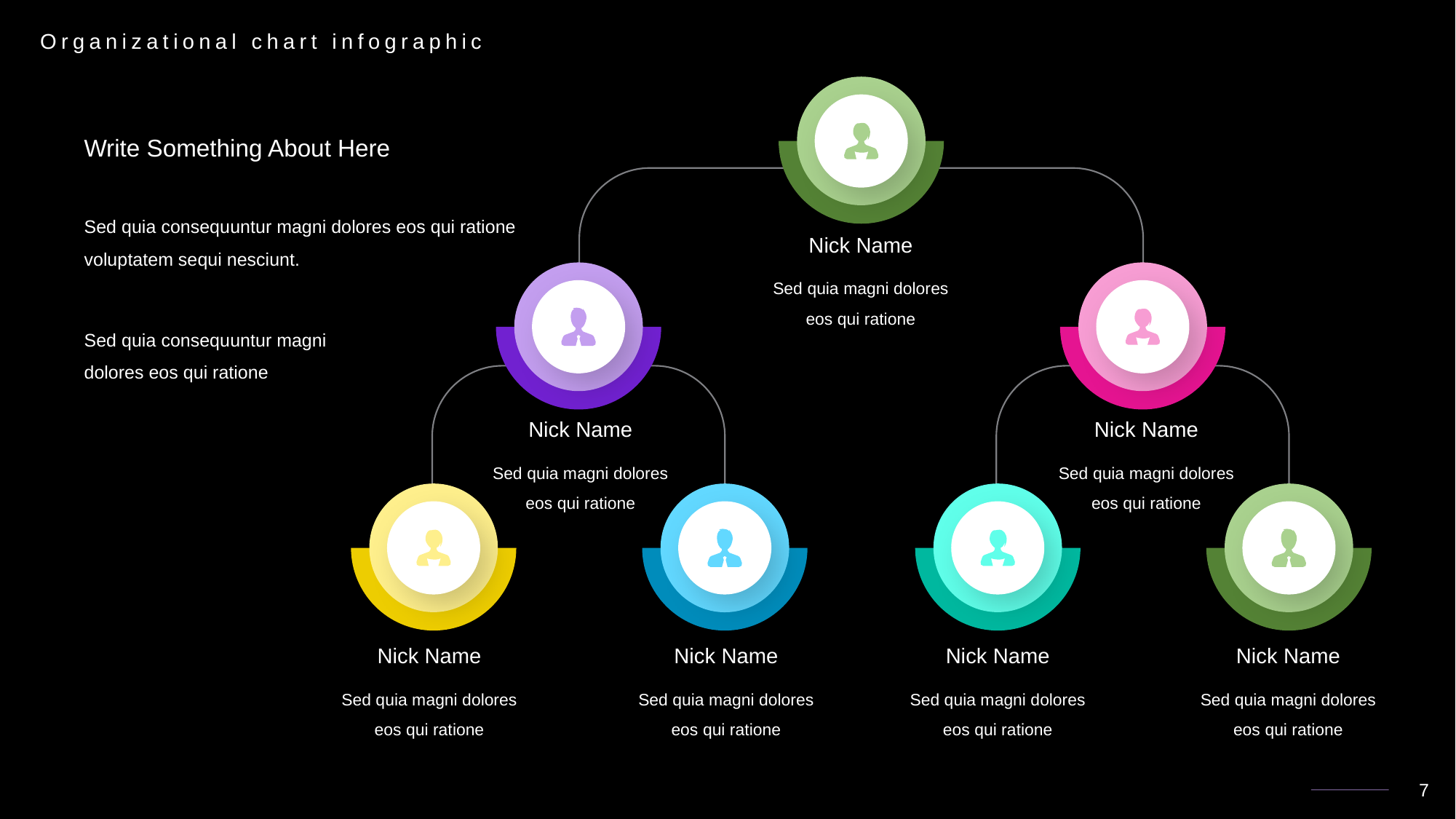

Write Something About Here

Sed quia consequuntur magni dolores eos qui ratione voluptatem sequi nesciunt.
Nick Name

Sed quia magni dolores eos qui ratione

Sed quia consequuntur magni dolores eos qui ratione

Nick Name
Nick Name
Sed quia magni dolores eos qui ratione
Sed quia magni dolores eos qui ratione

Nick Name
Nick Name
Nick Name
Nick Name
Sed quia magni dolores eos qui ratione
Sed quia magni dolores eos qui ratione
Sed quia magni dolores eos qui ratione
Sed quia magni dolores eos qui ratione